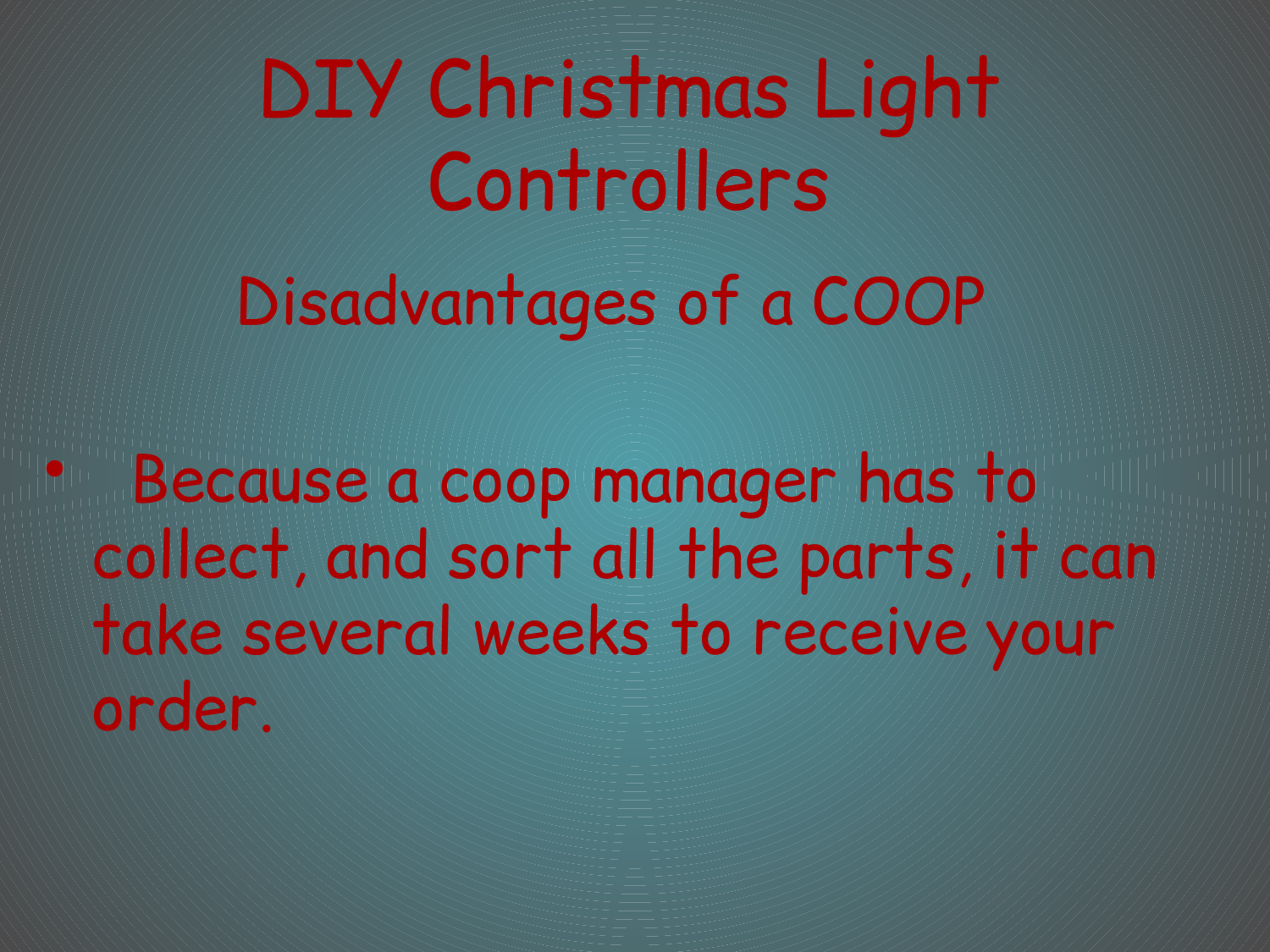

# DIY Christmas Light Controllers
Disadvantages of a COOP

  Because a coop manager has to collect, and sort all the parts, it can take several weeks to receive your order.

11